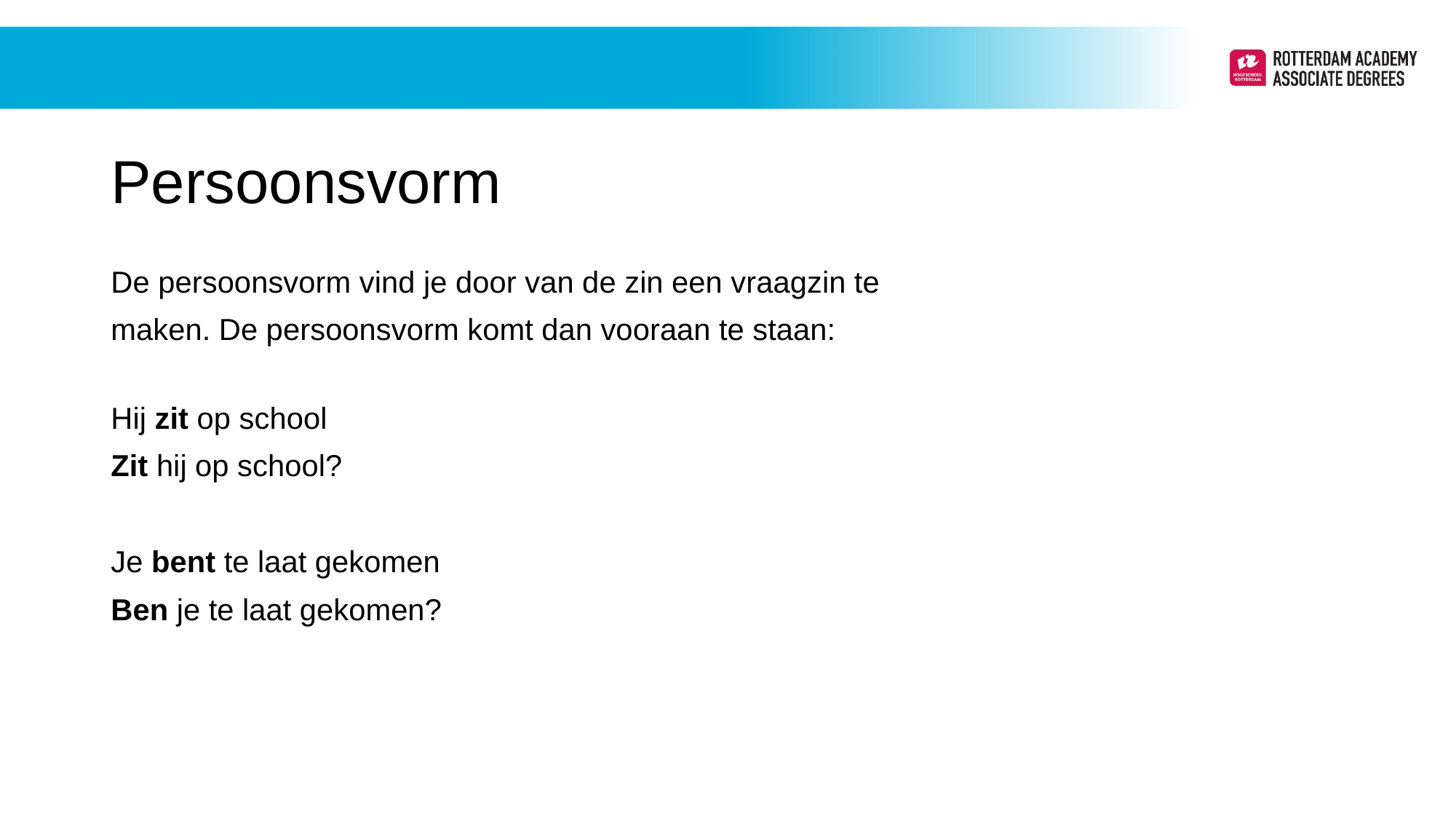

# Persoonsvorm
De persoonsvorm vind je door van de zin een vraagzin te
maken. De persoonsvorm komt dan vooraan te staan:

Hij zit op school
Zit hij op school?

Je bent te laat gekomen
Ben je te laat gekomen?